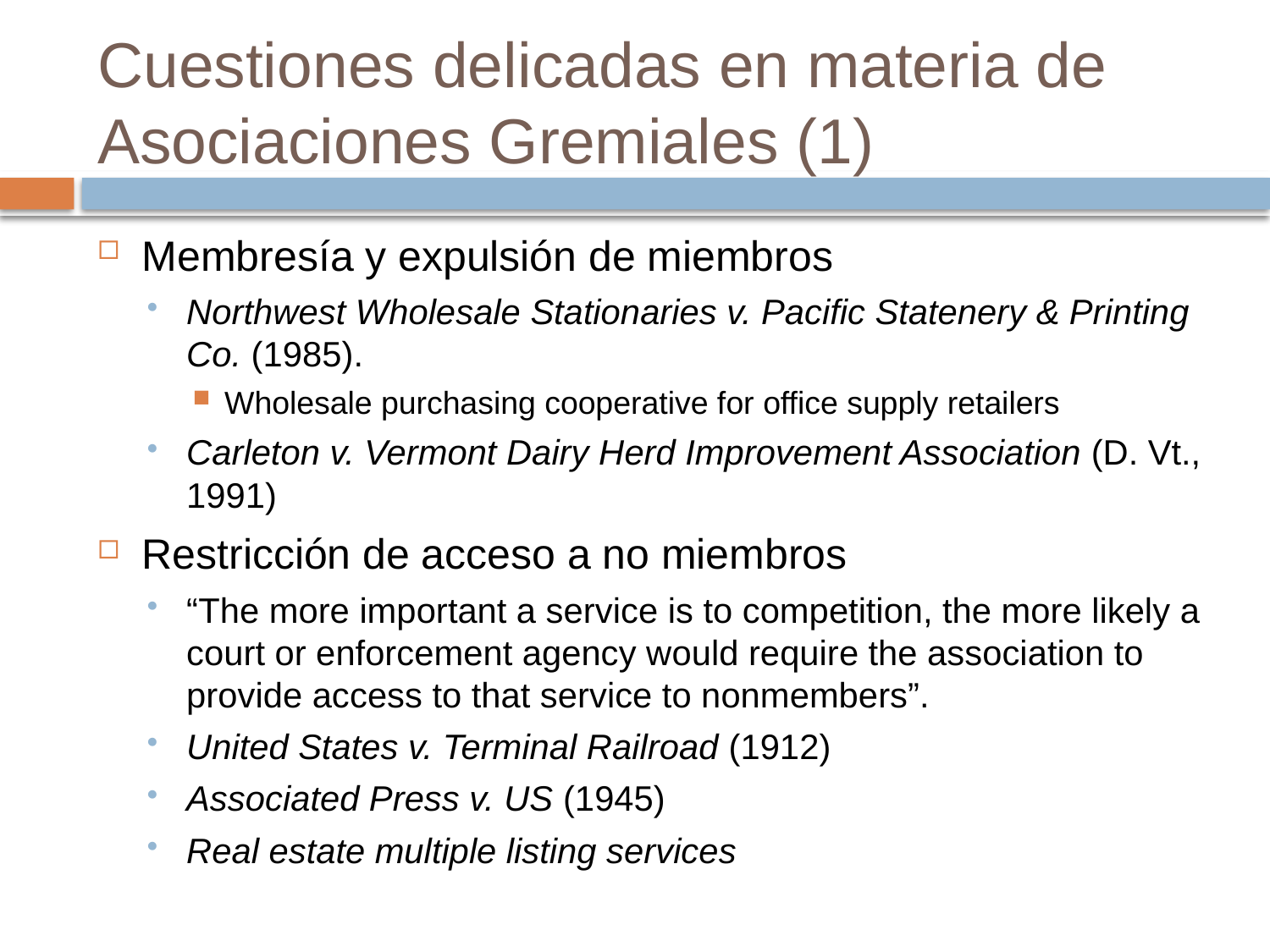

# Cuestiones delicadas en materia de Asociaciones Gremiales (1)
Membresía y expulsión de miembros
Northwest Wholesale Stationaries v. Pacific Statenery & Printing Co. (1985).
Wholesale purchasing cooperative for office supply retailers
Carleton v. Vermont Dairy Herd Improvement Association (D. Vt., 1991)
Restricción de acceso a no miembros
“The more important a service is to competition, the more likely a court or enforcement agency would require the association to provide access to that service to nonmembers”.
United States v. Terminal Railroad (1912)
Associated Press v. US (1945)
Real estate multiple listing services